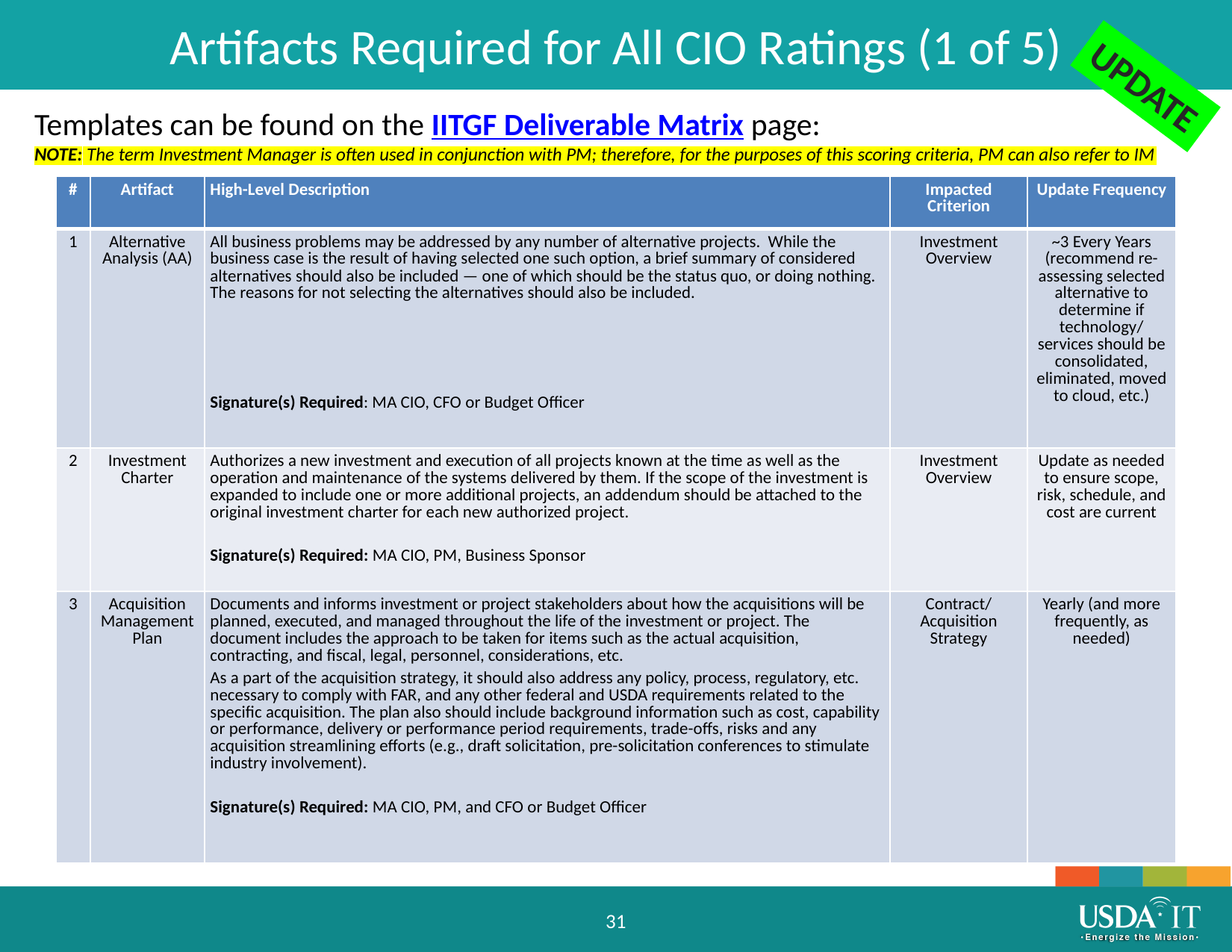

Artifacts Required for All CIO Ratings (1 of 5)
UPDATE
Templates can be found on the IITGF Deliverable Matrix page:
NOTE: The term Investment Manager is often used in conjunction with PM; therefore, for the purposes of this scoring criteria, PM can also refer to IM
| # | Artifact | High-Level Description | Impacted Criterion | Update Frequency |
| --- | --- | --- | --- | --- |
| 1 | Alternative Analysis (AA) | All business problems may be addressed by any number of alternative projects. While the business case is the result of having selected one such option, a brief summary of considered alternatives should also be included — one of which should be the status quo, or doing nothing. The reasons for not selecting the alternatives should also be included. Signature(s) Required: MA CIO, CFO or Budget Officer | Investment Overview | ~3 Every Years (recommend re-assessing selected alternative to determine if technology/ services should be consolidated, eliminated, moved to cloud, etc.) |
| 2 | Investment Charter | Authorizes a new investment and execution of all projects known at the time as well as the operation and maintenance of the systems delivered by them. If the scope of the investment is expanded to include one or more additional projects, an addendum should be attached to the original investment charter for each new authorized project. Signature(s) Required: MA CIO, PM, Business Sponsor | Investment Overview | Update as needed to ensure scope, risk, schedule, and cost are current |
| 3 | Acquisition Management Plan | Documents and informs investment or project stakeholders about how the acquisitions will be planned, executed, and managed throughout the life of the investment or project. The document includes the approach to be taken for items such as the actual acquisition, contracting, and fiscal, legal, personnel, considerations, etc. As a part of the acquisition strategy, it should also address any policy, process, regulatory, etc. necessary to comply with FAR, and any other federal and USDA requirements related to the specific acquisition. The plan also should include background information such as cost, capability or performance, delivery or performance period requirements, trade-offs, risks and any acquisition streamlining efforts (e.g., draft solicitation, pre-solicitation conferences to stimulate industry involvement). Signature(s) Required: MA CIO, PM, and CFO or Budget Officer | Contract/ Acquisition Strategy | Yearly (and more frequently, as needed) |
31